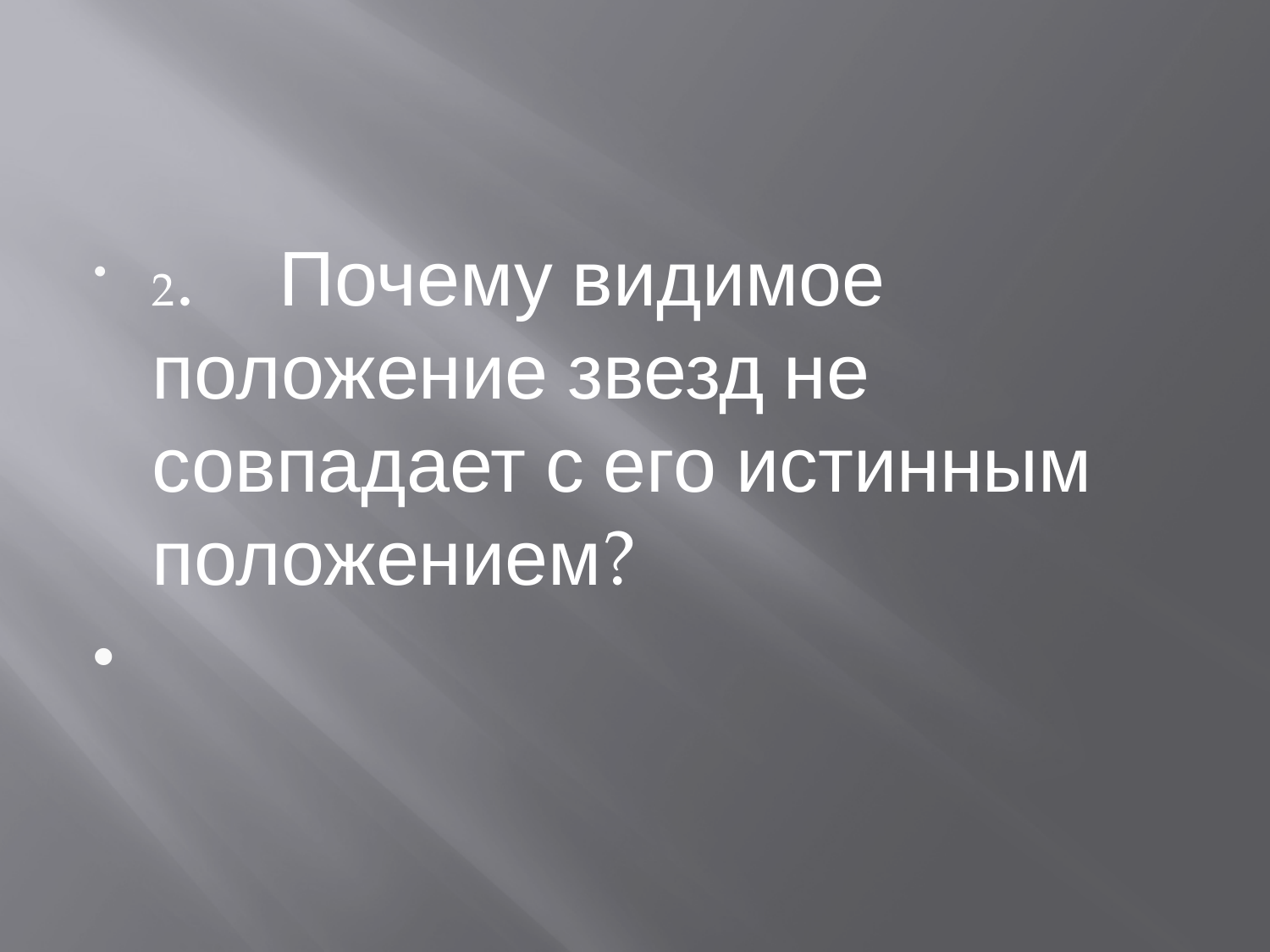

#
2. 	Почему видимое положение звезд не совпадает с его истинным положением?